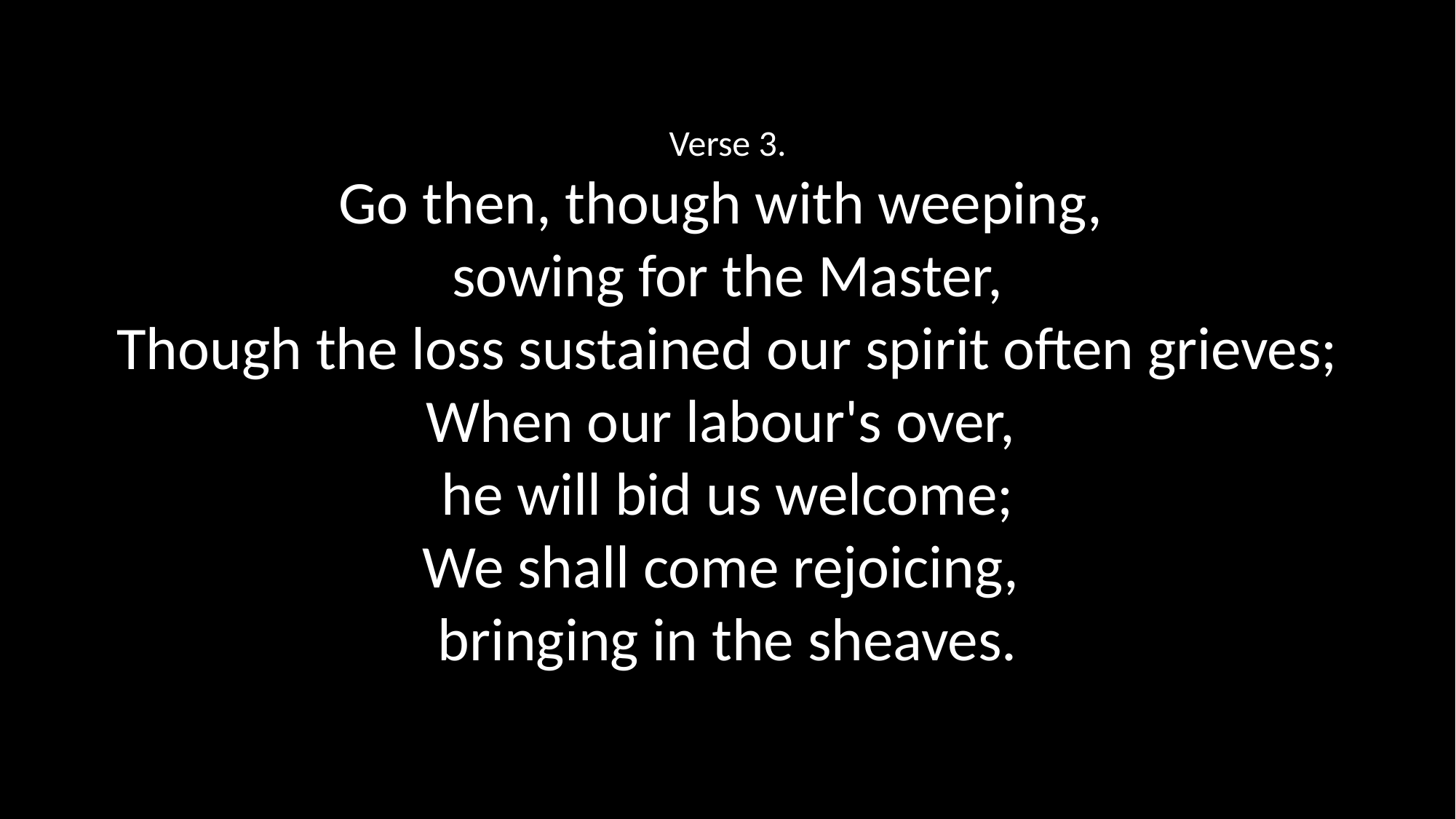

Verse 3.
Go then, though with weeping,
sowing for the Master,
Though the loss sustained our spirit often grieves;
When our labour's over,
he will bid us welcome;
We shall come rejoicing,
bringing in the sheaves.